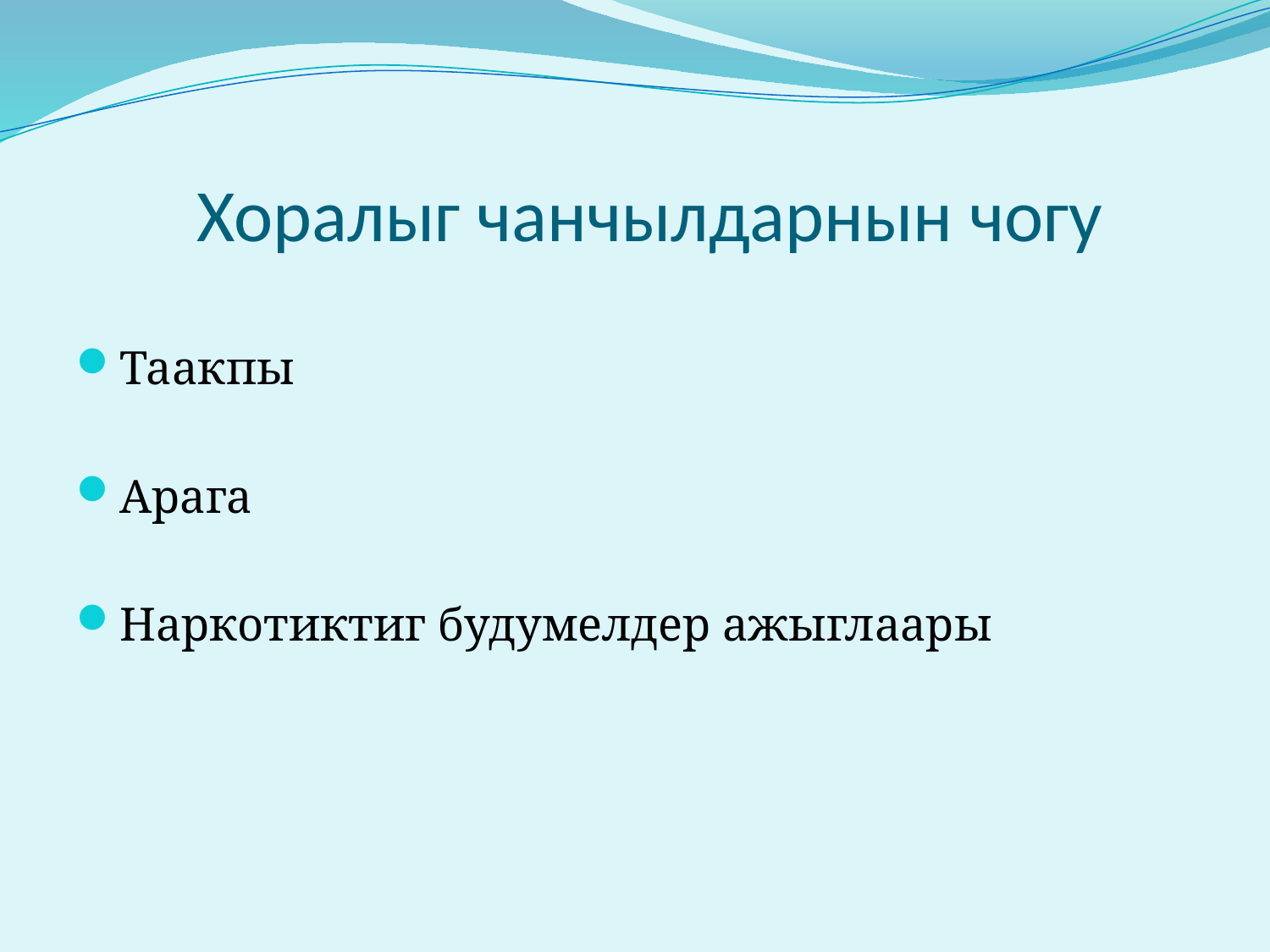

# Хоралыг чанчылдарнын чогу

Таакпы

Арага

Наркотиктиг будумелдер ажыглаары